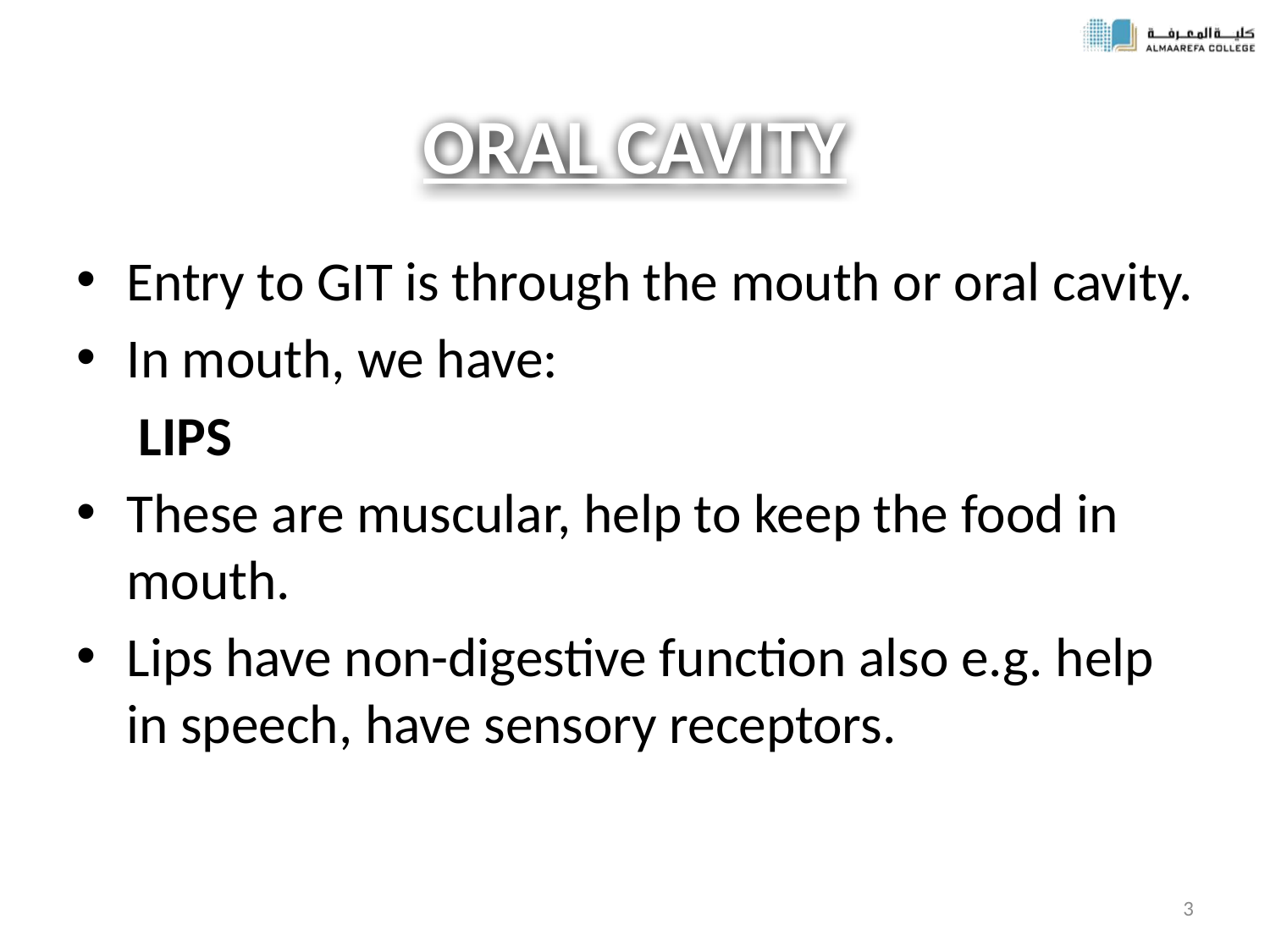

# ORAL CAVITY
Entry to GIT is through the mouth or oral cavity.
In mouth, we have:
     LIPS
These are muscular, help to keep the food in mouth.
Lips have non-digestive function also e.g. help in speech, have sensory receptors.

3